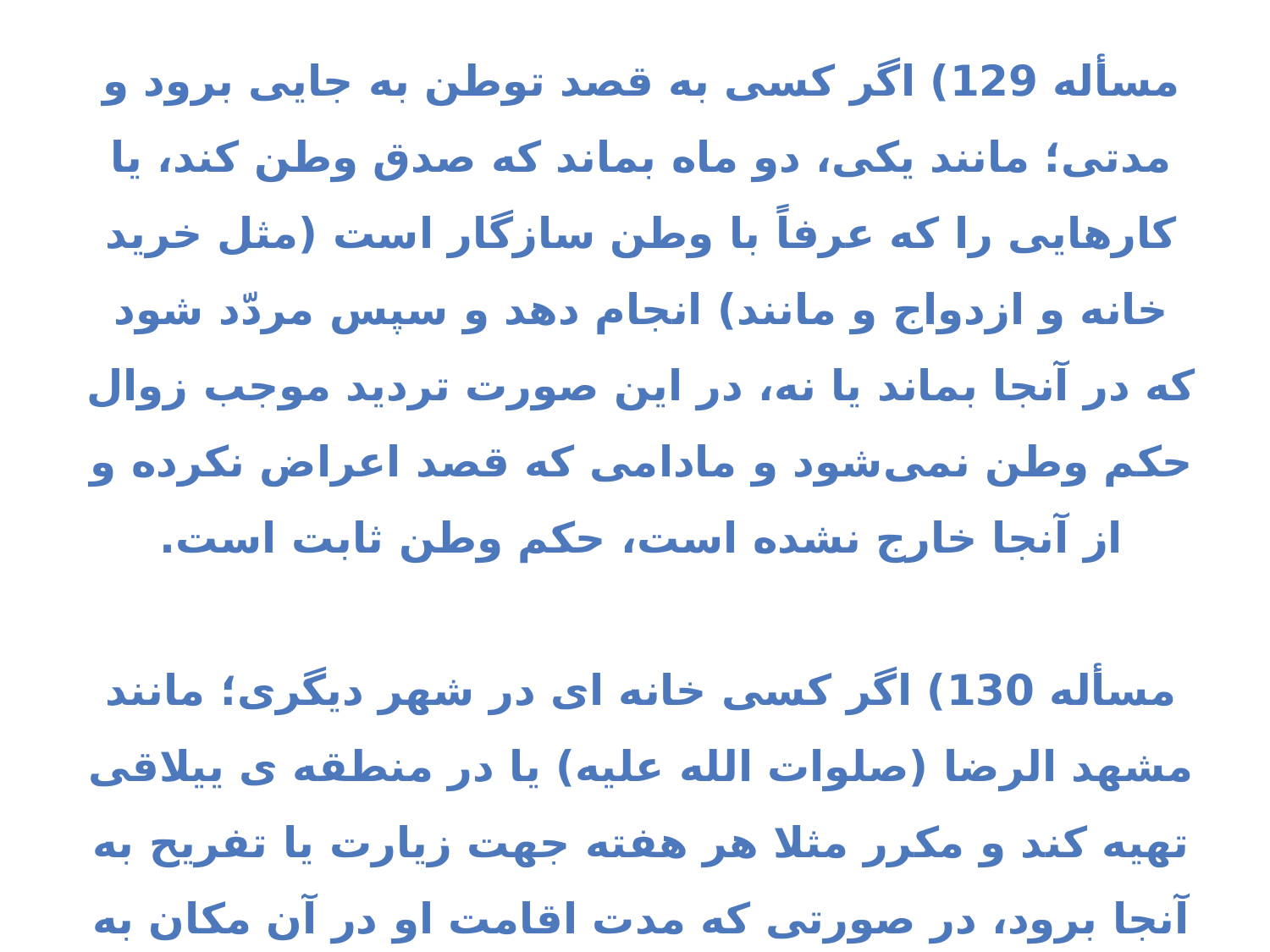

مسأله 129) اگر کسی به قصد توطن به جایی برود و مدتی؛ مانند یکی، دو ماه بماند که صدق وطن کند، یا کارهایی را که عرفاً با وطن سازگار است (مثل خرید خانه و ازدواج و مانند) انجام دهد و سپس مردّد شود که در آنجا بماند یا نه، در این صورت تردید موجب زوال حکم وطن نمی‌شود و مادامی که قصد اعراض نکرده و از آنجا خارج نشده است، حکم وطن ثابت است.

مسأله 130) اگر کسی خانه ای در شهر دیگری؛ مانند مشهد الرضا (صلوات الله علیه) یا در منطقه ی ییلاقی تهیه کند و مکرر مثلا هر هفته جهت زیارت یا تفریح به آنجا برود، در صورتی که مدت اقامت او در آن مکان به مقداری نباشد که عرفا آن مکان برای او محل استقرار و زندگی محسوب شود، نمازش در آنجا قصر بوده و روزه اش صحیح نمی باشد.